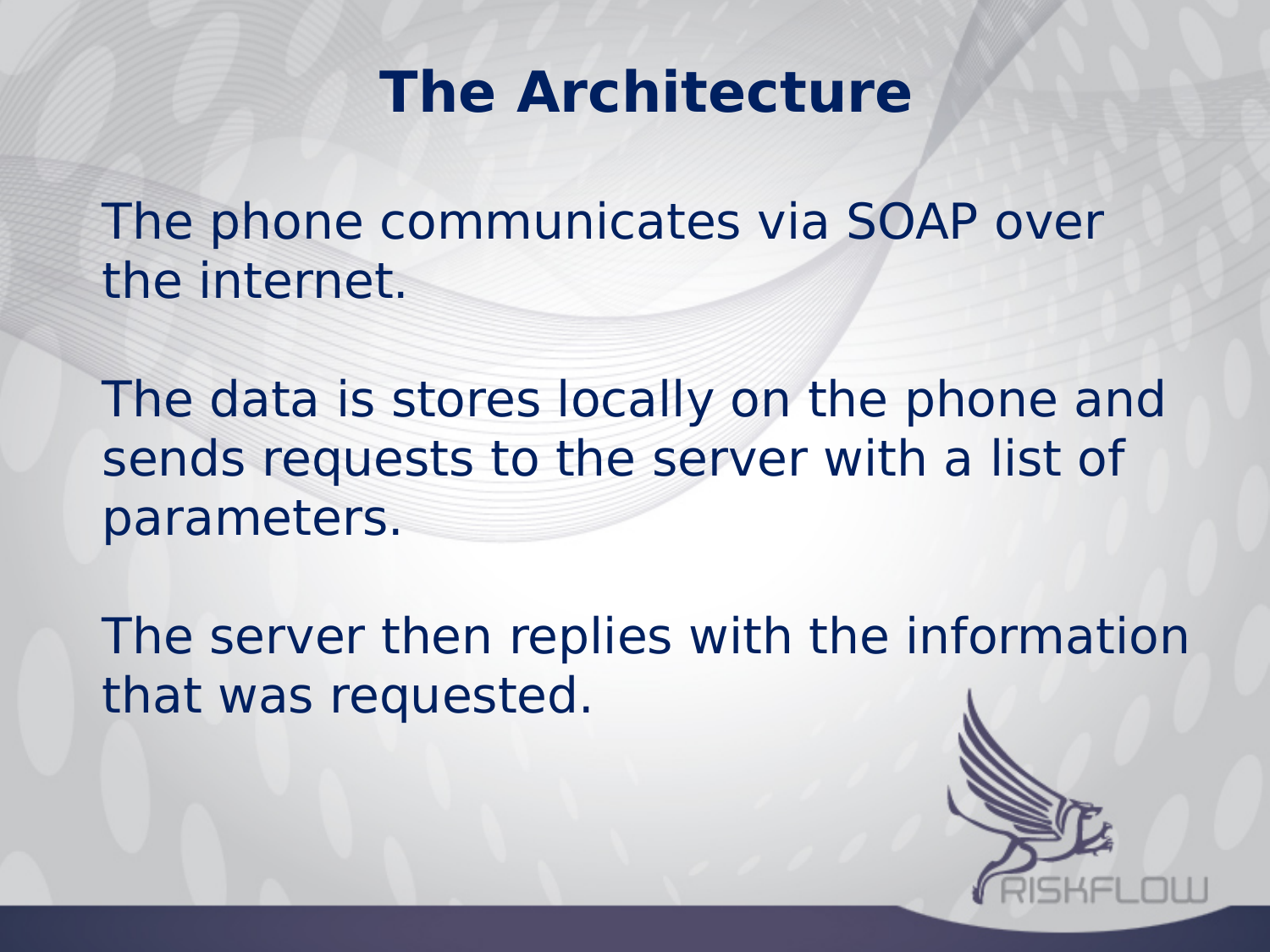

The Architecture
The phone communicates via SOAP over the internet.

The data is stores locally on the phone and sends requests to the server with a list of parameters.

The server then replies with the information that was requested.